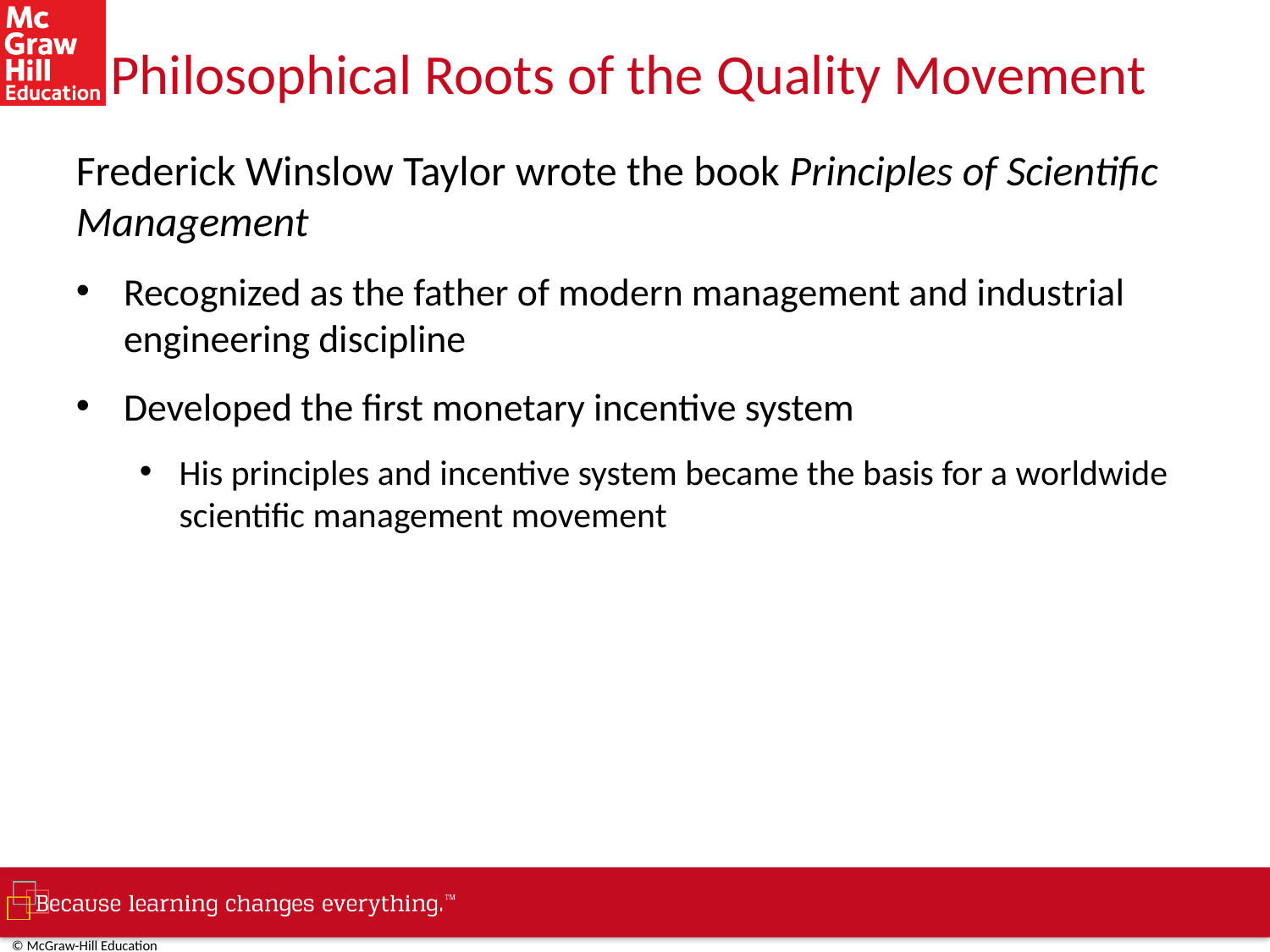

# Philosophical Roots of the Quality Movement
Frederick Winslow Taylor wrote the book Principles of Scientific Management
Recognized as the father of modern management and industrial engineering discipline
Developed the first monetary incentive system
His principles and incentive system became the basis for a worldwide scientific management movement